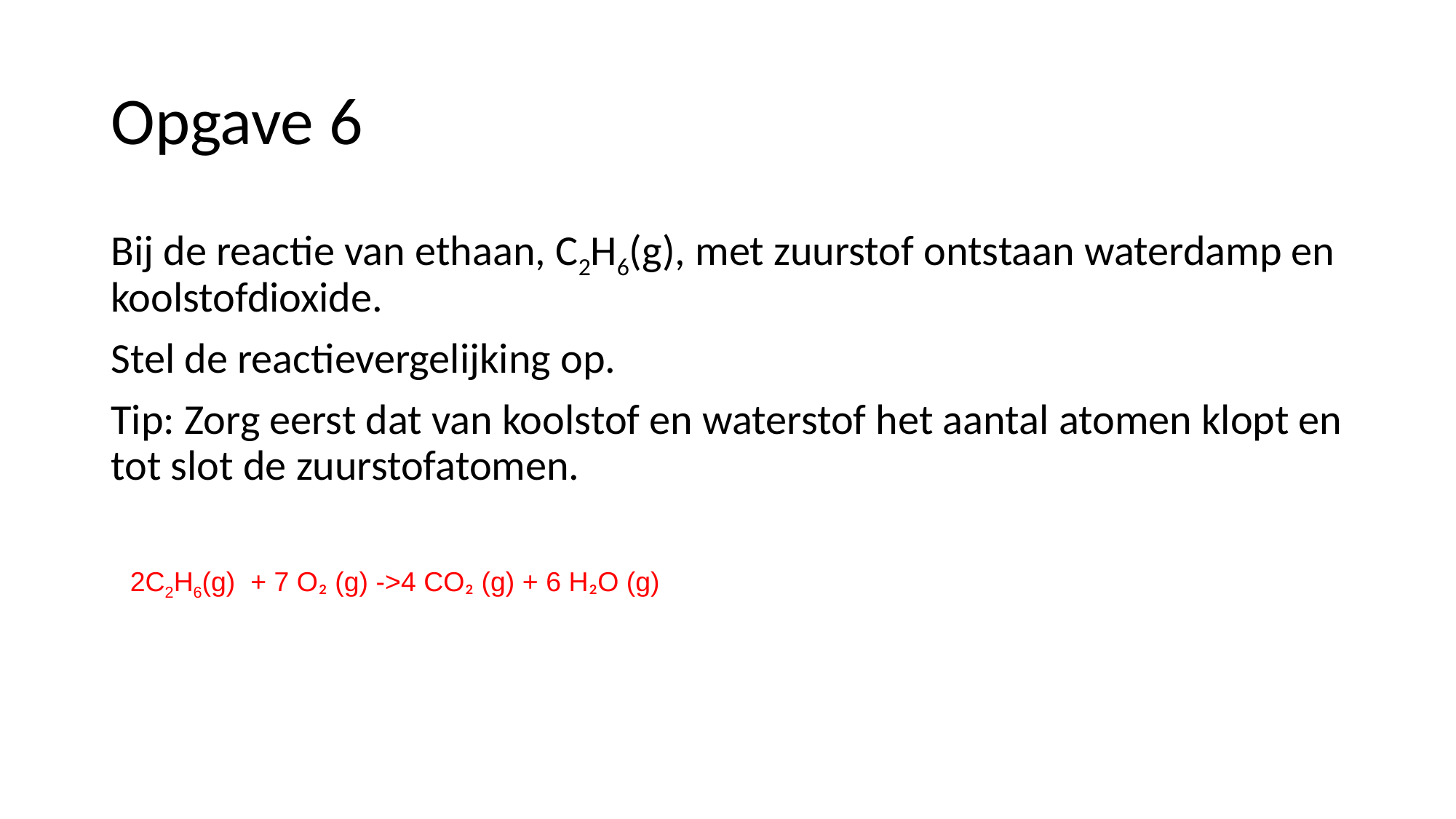

# Opgave 6
Bij de reactie van ethaan, C2H6(g), met zuurstof ontstaan waterdamp en koolstofdioxide.
Stel de reactievergelijking op.
Tip: Zorg eerst dat van koolstof en waterstof het aantal atomen klopt en tot slot de zuurstofatomen.

2C2H6(g)  + 7 O₂ (g) ->4 CO₂ (g) + 6 H₂O (g)